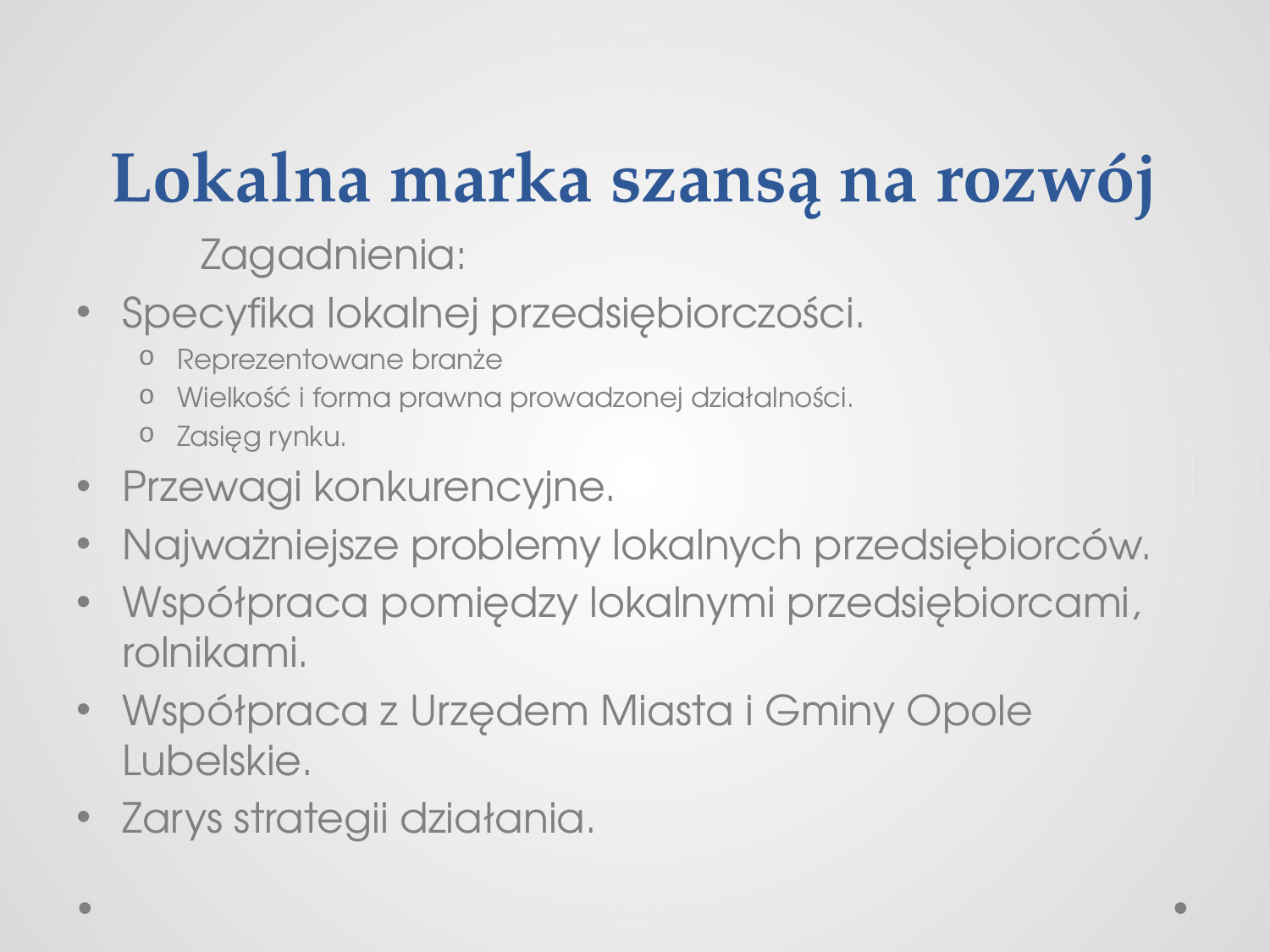

# Lokalna marka szansą na rozwój
	Zagadnienia:
Specyfika lokalnej przedsiębiorczości.
Reprezentowane branże
Wielkość i forma prawna prowadzonej działalności.
Zasięg rynku.
Przewagi konkurencyjne.
Najważniejsze problemy lokalnych przedsiębiorców.
Współpraca pomiędzy lokalnymi przedsiębiorcami, rolnikami.
Współpraca z Urzędem Miasta i Gminy Opole Lubelskie.
Zarys strategii działania.